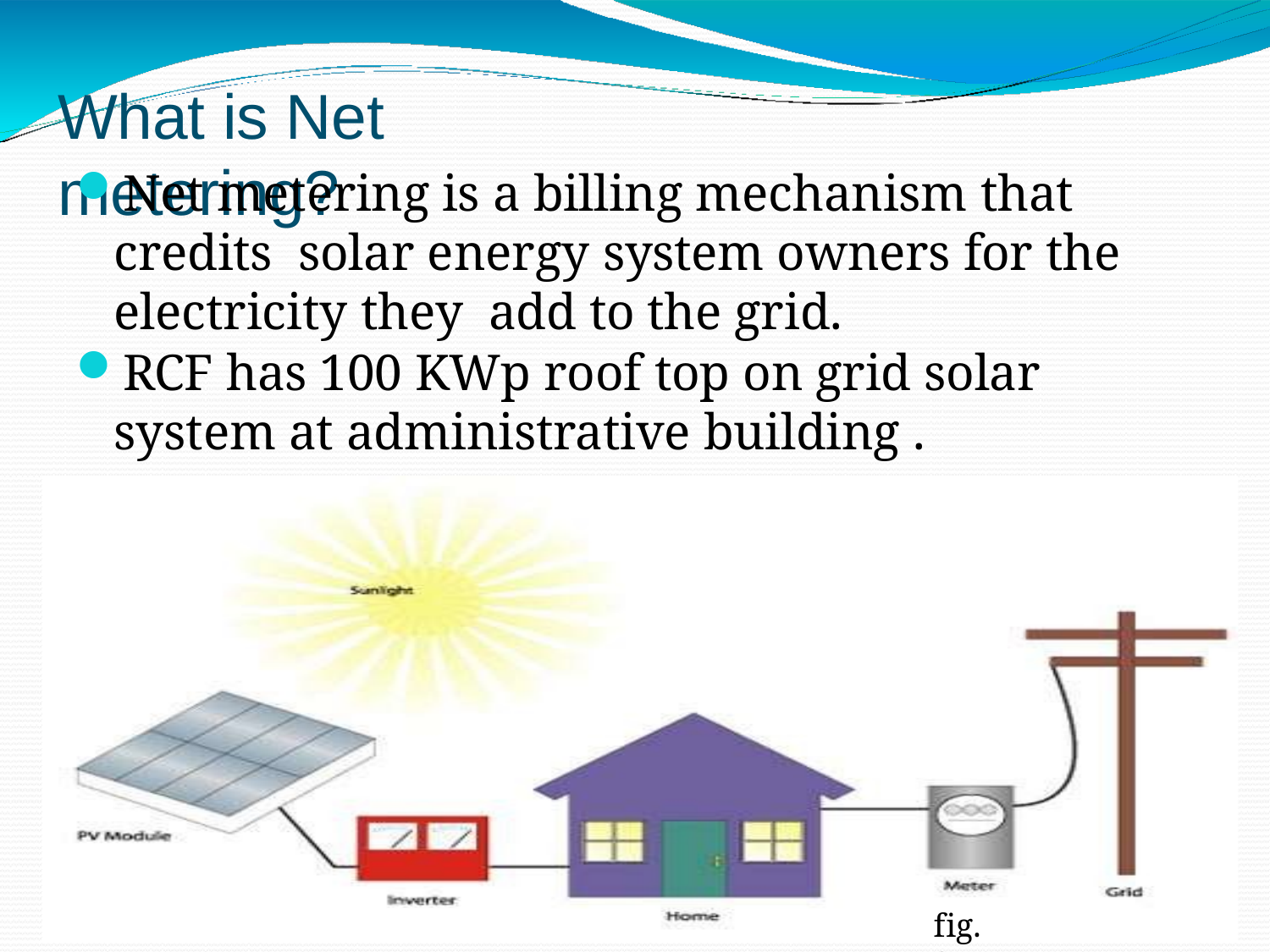

# What is Net metering?
Net metering is a billing mechanism that credits  solar energy system owners for the electricity they  add to the grid.
RCF has 100 KWp roof top on grid solar system at administrative building .

fig.2
5